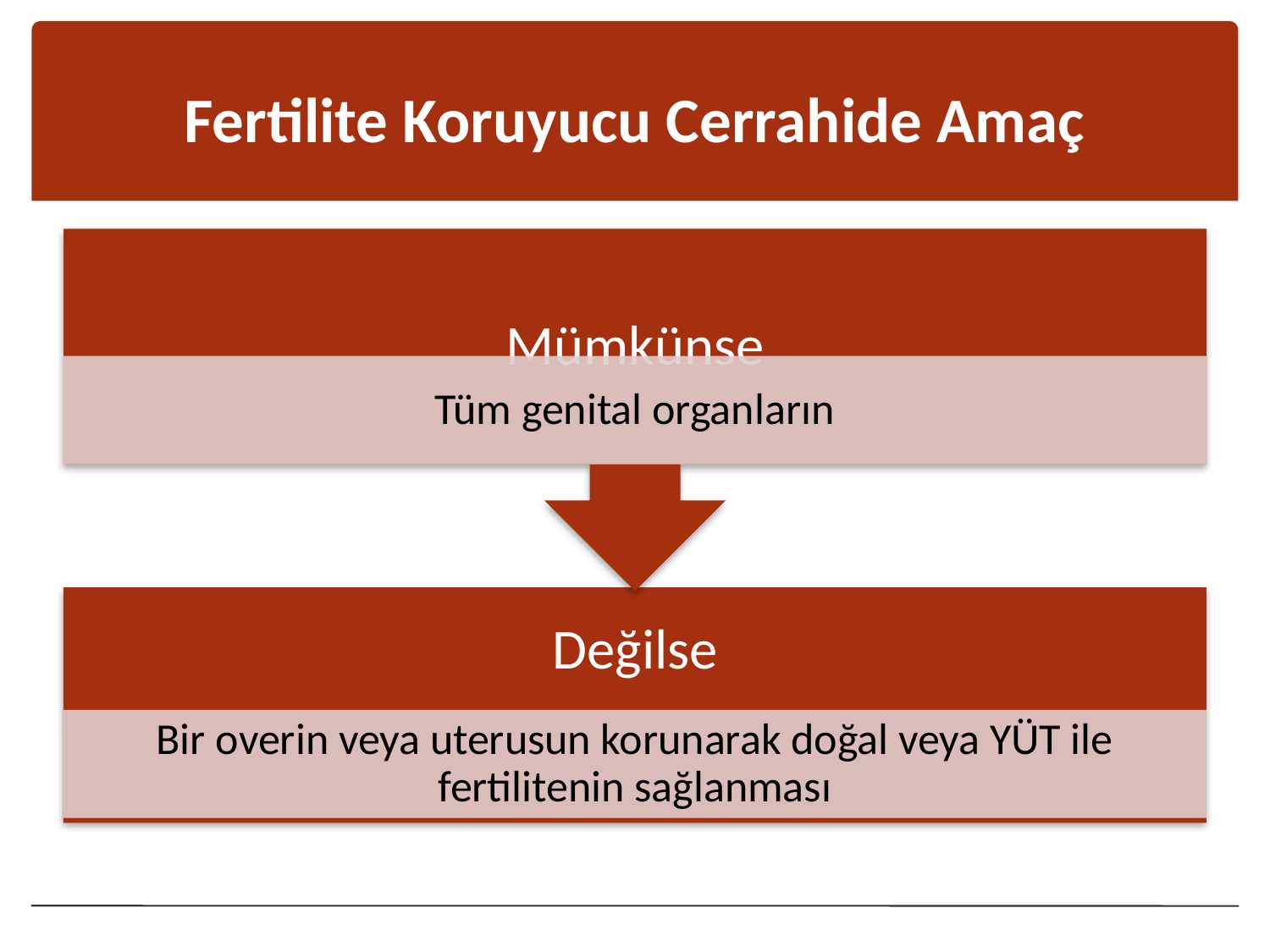

# Fertilite Koruyucu Cerrahide Amaç
Değilse
Bir overin veya uterusun korunarak doğal veya YÜT ile fertilitenin sağlanması
Mümkünse
Tüm genital organların